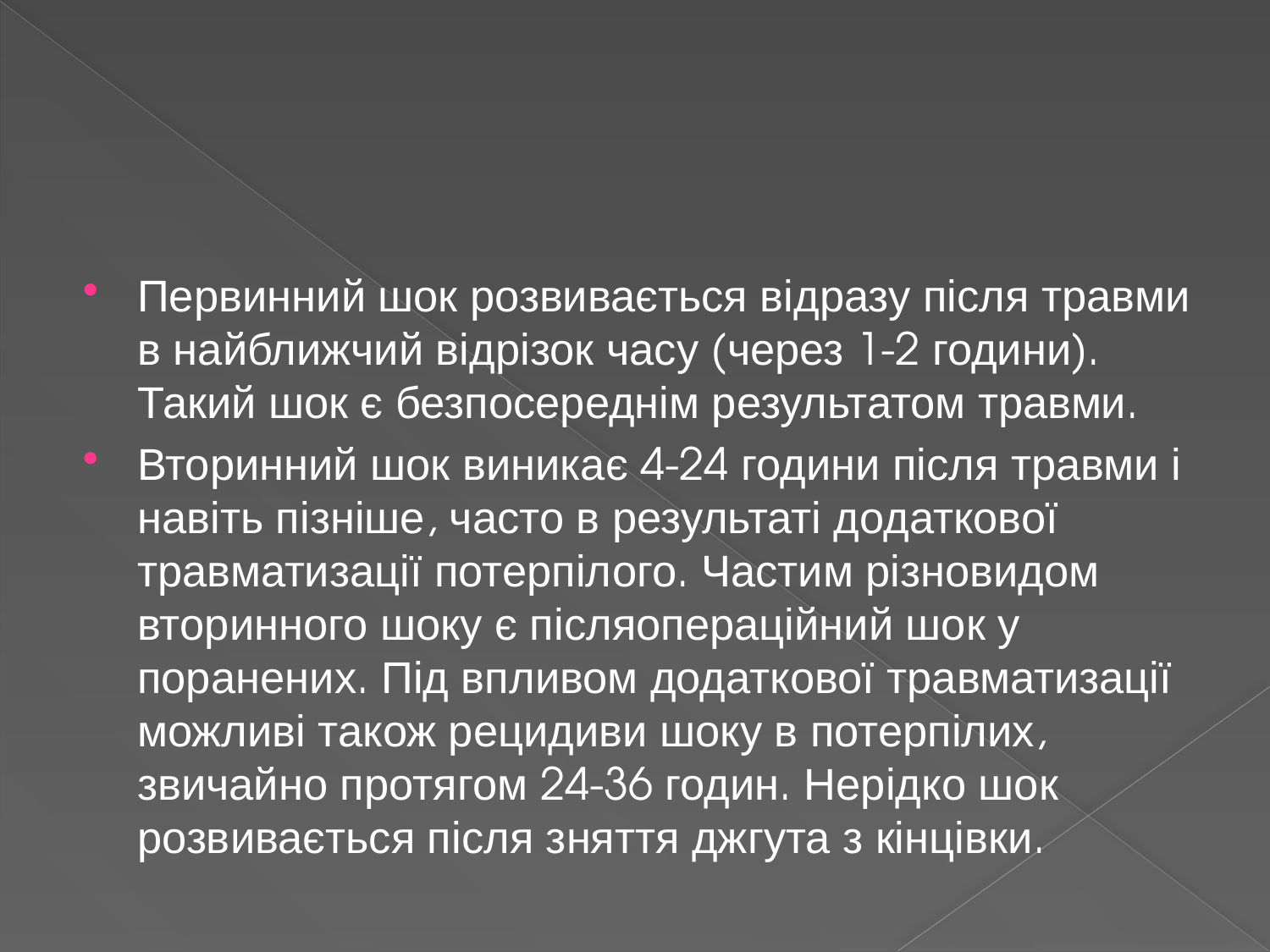

#
Первинний шок розвивається відразу після травми в найближчий відрізок часу (через 1-2 години). Такий шок є безпосереднім результатом травми.
Вторинний шок виникає 4-24 години після травми і навіть пізніше, часто в результаті додаткової травматизації потерпілого. Частим різновидом вторинного шоку є післяопераційний шок у поранених. Під впливом додаткової травматизації можливі також рецидиви шоку в потерпілих, звичайно протягом 24-36 годин. Нерідко шок розвивається після зняття джгута з кінцівки.